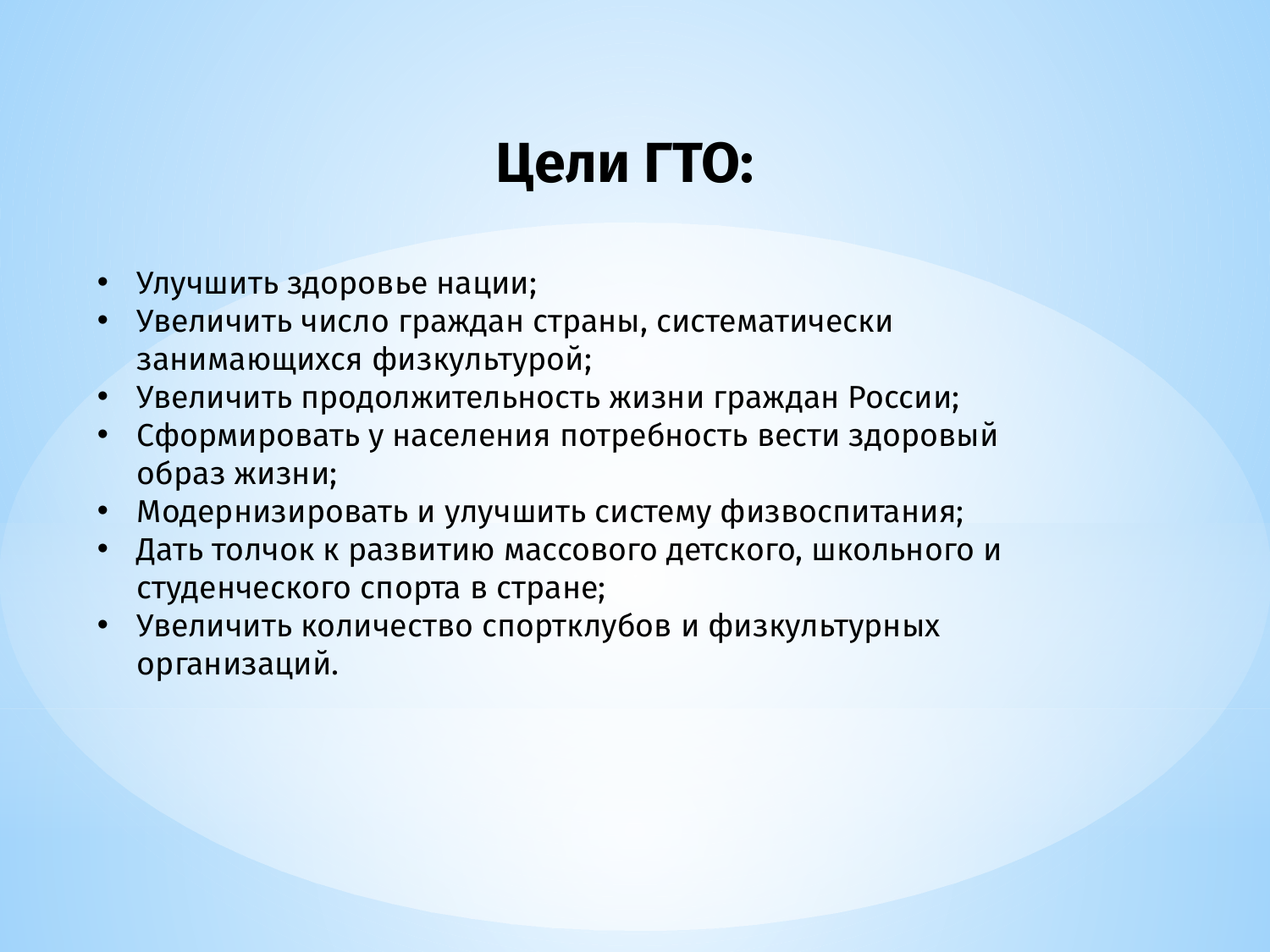

Цели ГТО:
Улучшить здоровье нации;
Увеличить число граждан страны, систематически занимающихся физкультурой;
Увеличить продолжительность жизни граждан России;
Сформировать у населения потребность вести здоровый образ жизни;
Модернизировать и улучшить систему физвоспитания;
Дать толчок к развитию массового детского, школьного и студенческого спорта в стране;
Увеличить количество спортклубов и физкультурных организаций.